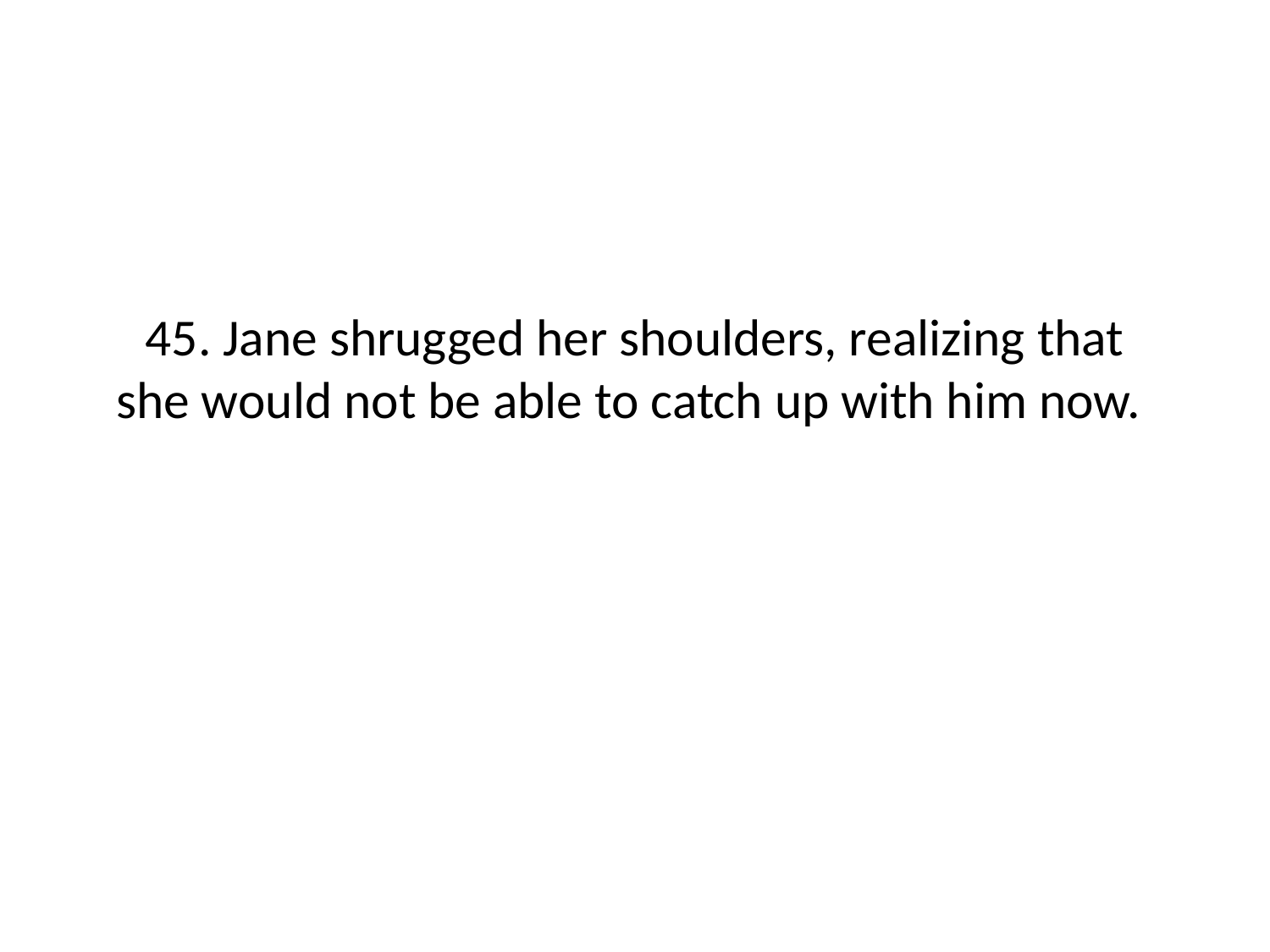

# 45. Jane shrugged her shoulders, realizing that she would not be able to catch up with him now.